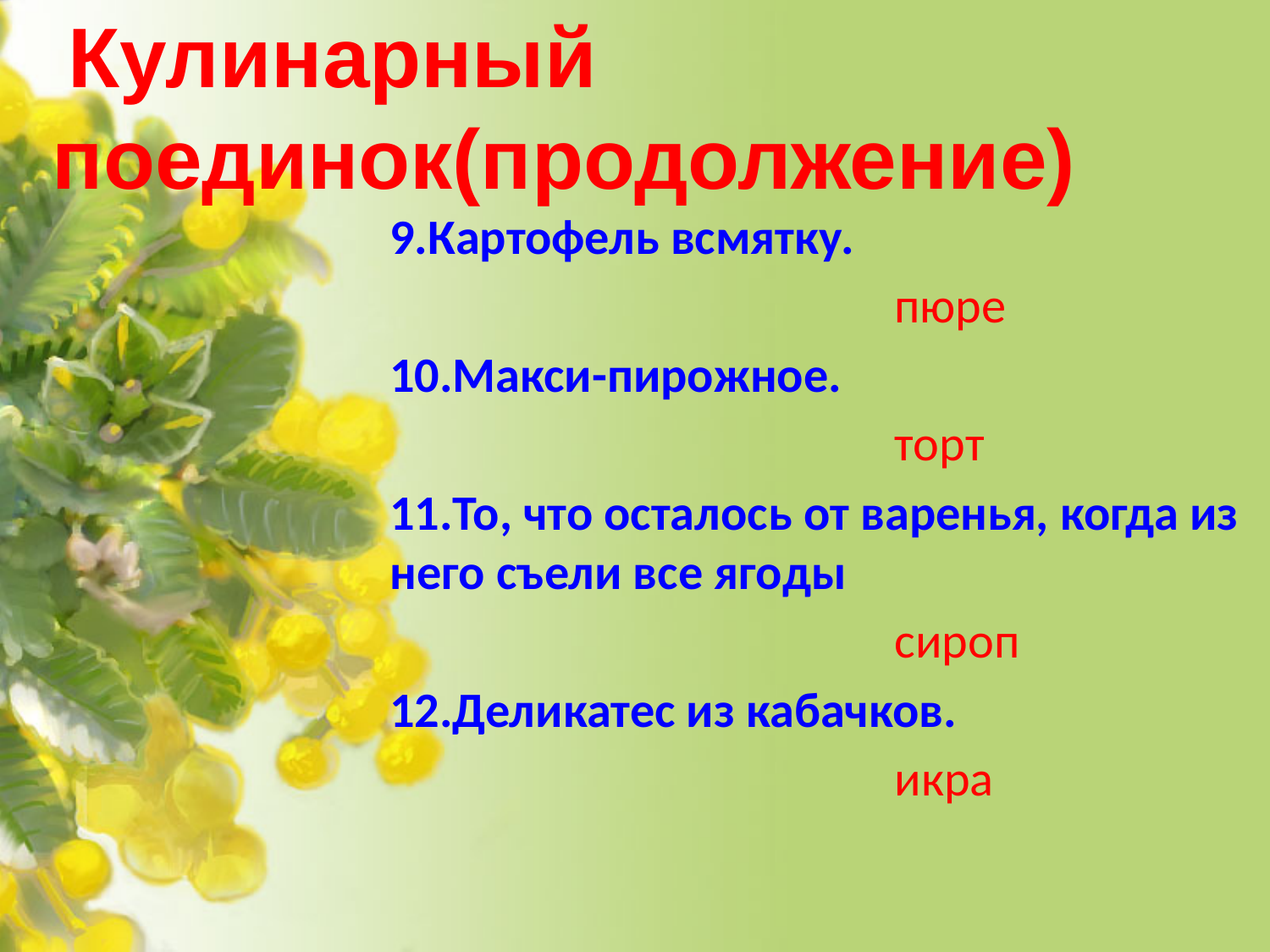

# Кулинарный поединок(продолжение)
9.Картофель всмятку.
                                             пюре
10.Макси-пирожное.
                                             торт
11.То, что осталось от варенья, когда из него съели все ягоды
                                             сироп
12.Деликатес из кабачков.
                                             икра